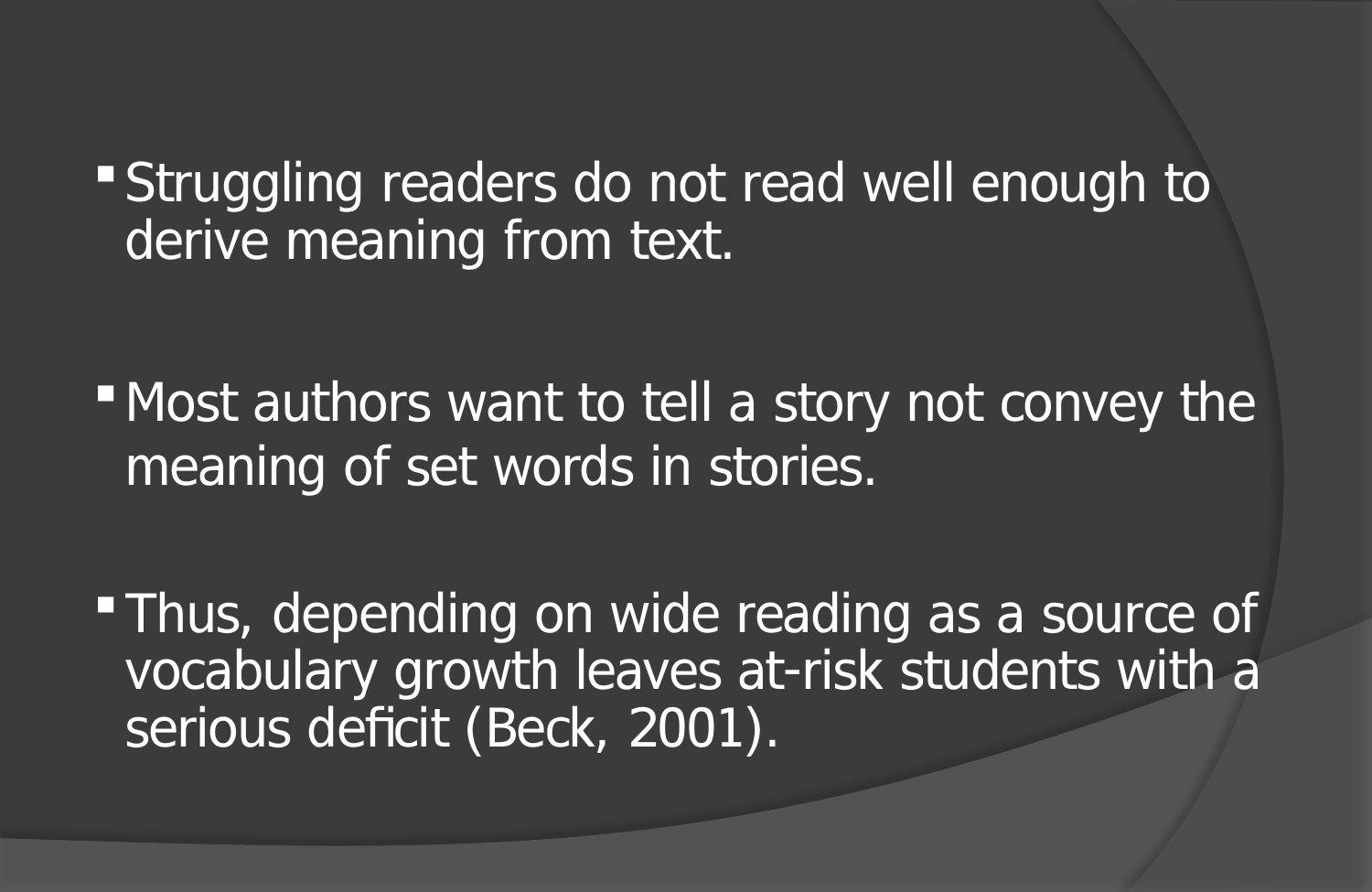

Struggling readers do not read well enough to derive meaning from text.
Most authors want to tell a story not convey the meaning of set words in stories.
Thus, depending on wide reading as a source of vocabulary growth leaves at-risk students with a serious deficit (Beck, 2001).